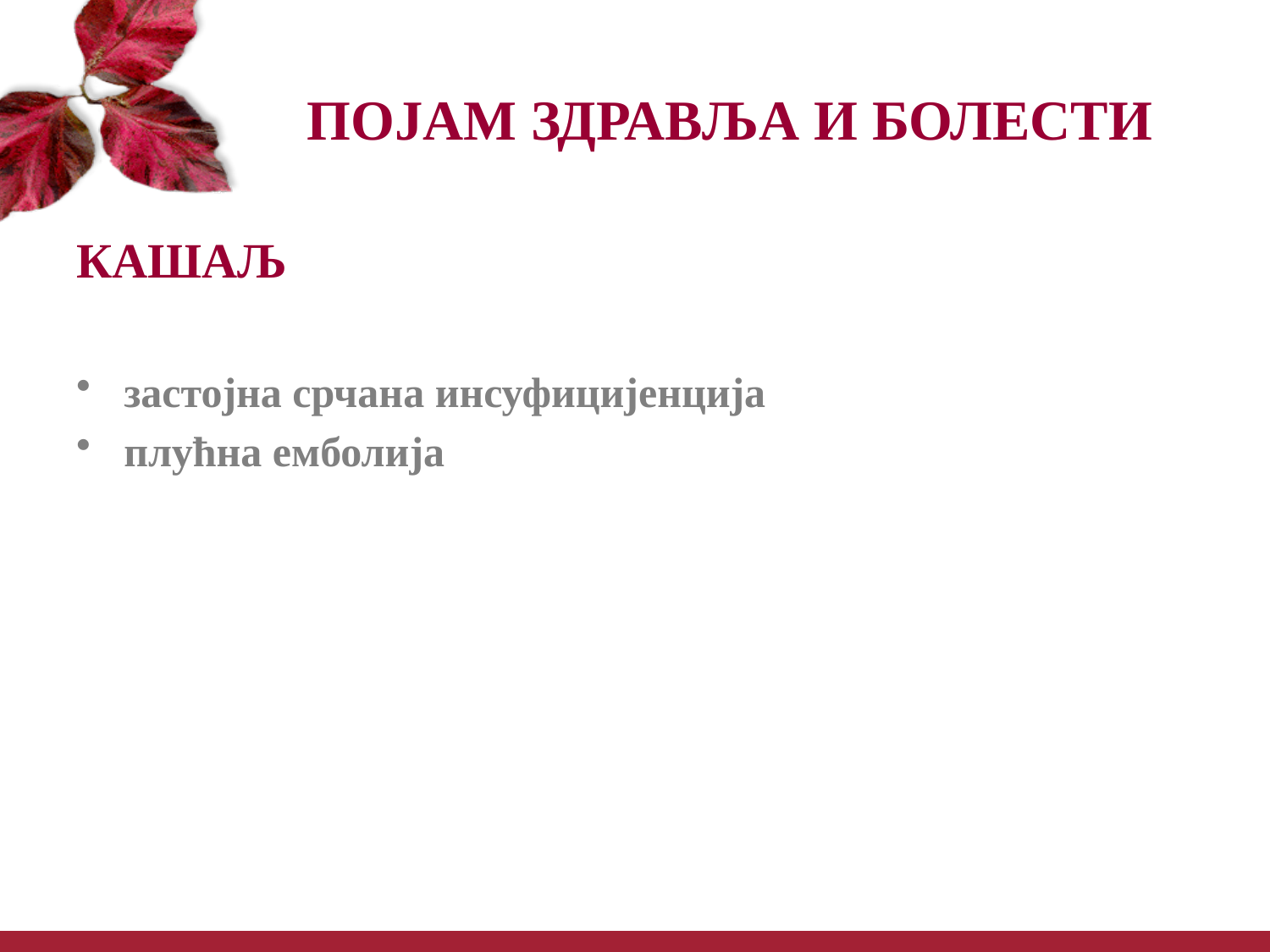

# ПОЈАМ ЗДРАВЉА И БОЛЕСТИ
КАШАЉ

застојна срчана инсуфицијенција
плућна емболија